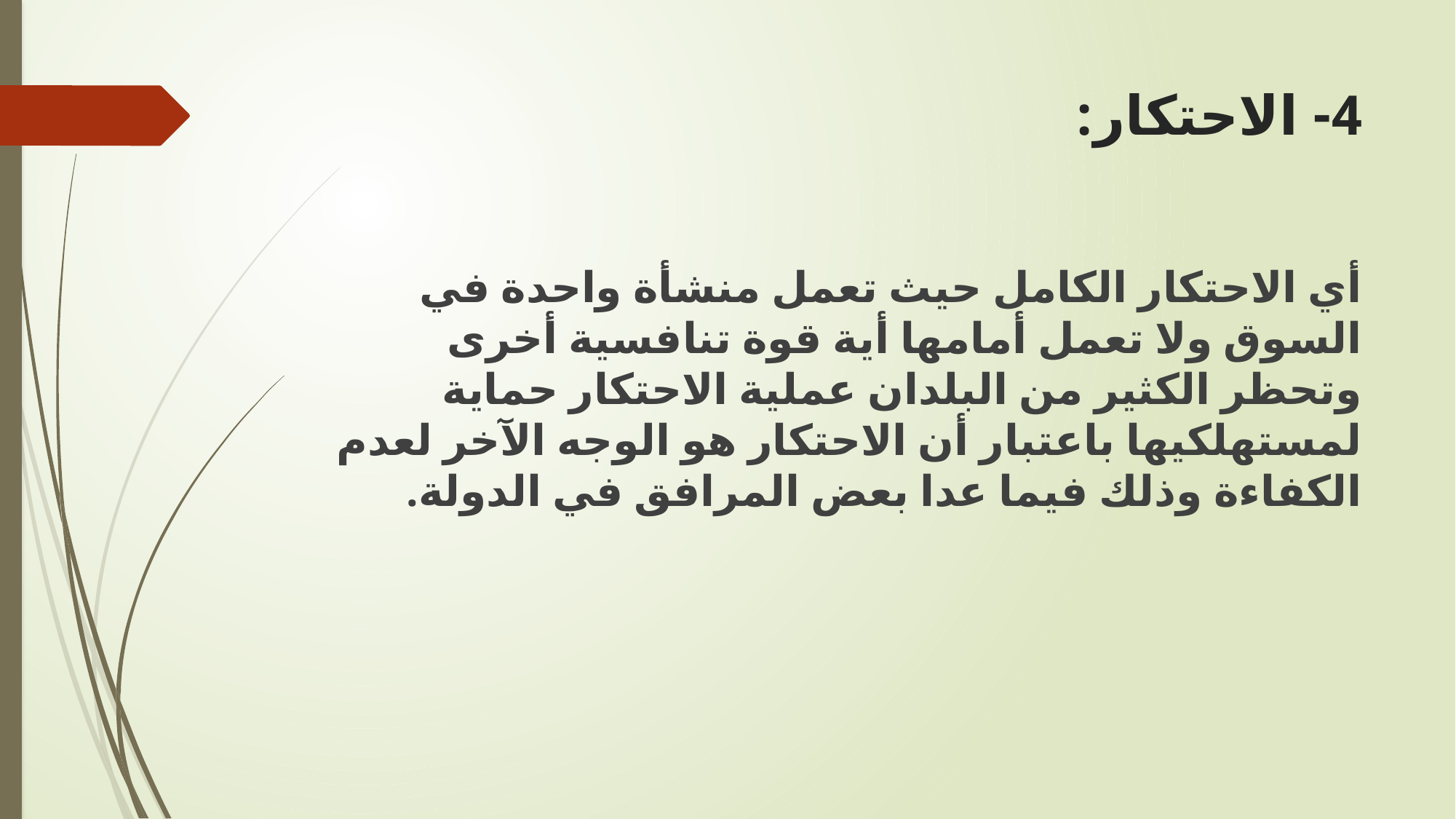

# 4- الاحتكار:
أي الاحتكار الكامل حيث تعمل منشأة واحدة في السوق ولا تعمل أمامها أية قوة تنافسية أخرى وتحظر الكثير من البلدان عملية الاحتكار حماية لمستهلكيها باعتبار أن الاحتكار هو الوجه الآخر لعدم الكفاءة وذلك فيما عدا بعض المرافق في الدولة.